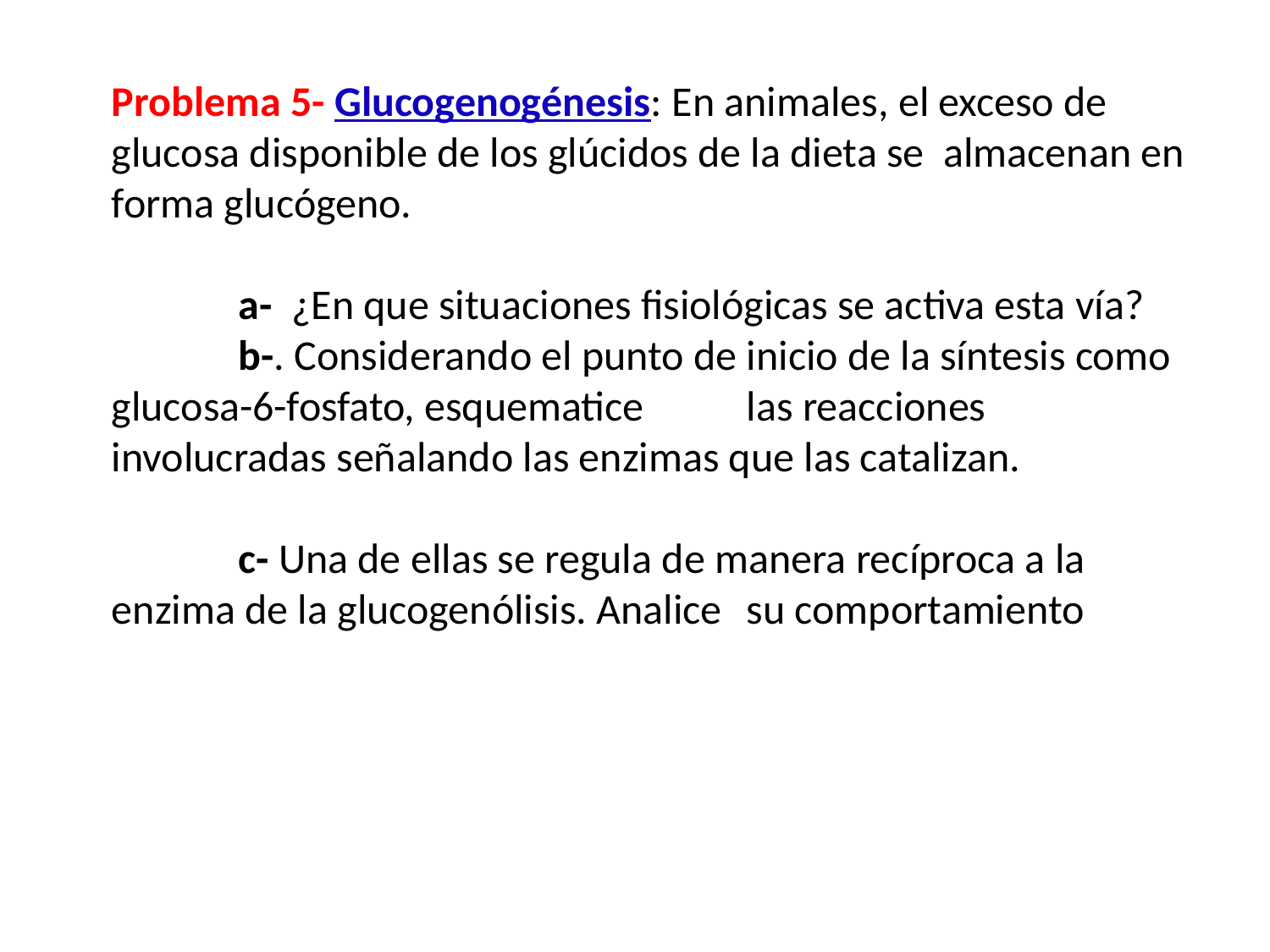

Problema 5- Glucogenogénesis: En animales, el exceso de glucosa disponible de los glúcidos de la dieta se  almacenan en forma glucógeno.

	a-  ¿En que situaciones fisiológicas se activa esta vía?
	b-. Considerando el punto de inicio de la síntesis como glucosa-6-fosfato, esquematice 	las reacciones involucradas señalando las enzimas que las catalizan.

	c- Una de ellas se regula de manera recíproca a la enzima de la glucogenólisis. Analice 	su comportamiento